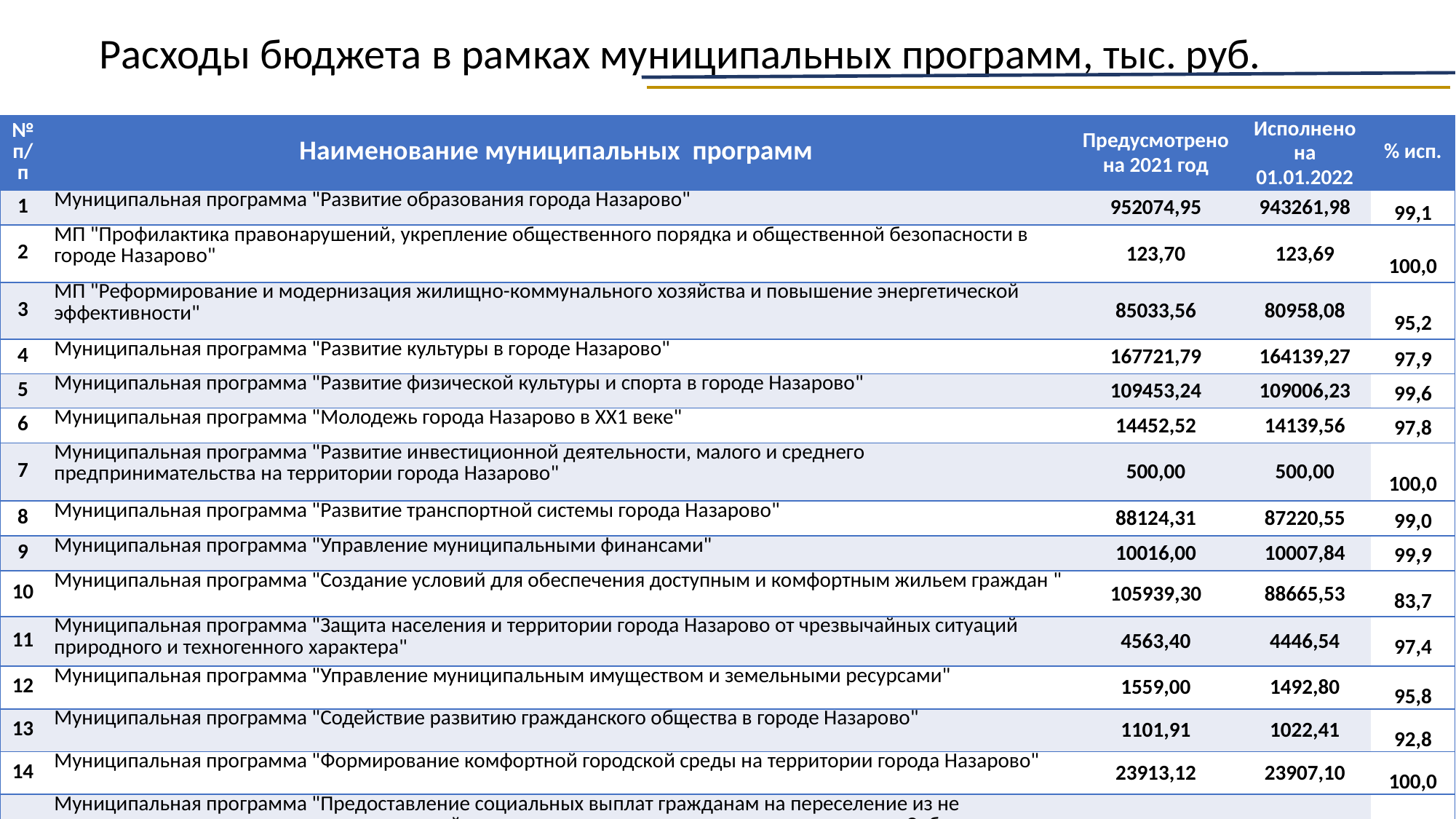

# Расходы бюджета в рамках муниципальных программ, тыс. руб.тыс
| № п/п | Наименование муниципальных программ | Предусмотрено на 2021 год | Исполнено на 01.01.2022 | % исп. |
| --- | --- | --- | --- | --- |
| 1 | Муниципальная программа "Развитие образования города Назарово" | 952074,95 | 943261,98 | 99,1 |
| 2 | МП "Профилактика правонарушений, укрепление общественного порядка и общественной безопасности в городе Назарово" | 123,70 | 123,69 | 100,0 |
| 3 | МП "Реформирование и модернизация жилищно-коммунального хозяйства и повышение энергетической эффективности" | 85033,56 | 80958,08 | 95,2 |
| 4 | Муниципальная программа "Развитие культуры в городе Назарово" | 167721,79 | 164139,27 | 97,9 |
| 5 | Муниципальная программа "Развитие физической культуры и спорта в городе Назарово" | 109453,24 | 109006,23 | 99,6 |
| 6 | Муниципальная программа "Молодежь города Назарово в ХХ1 веке" | 14452,52 | 14139,56 | 97,8 |
| 7 | Муниципальная программа "Развитие инвестиционной деятельности, малого и среднего предпринимательства на территории города Назарово" | 500,00 | 500,00 | 100,0 |
| 8 | Муниципальная программа "Развитие транспортной системы города Назарово" | 88124,31 | 87220,55 | 99,0 |
| 9 | Муниципальная программа "Управление муниципальными финансами" | 10016,00 | 10007,84 | 99,9 |
| 10 | Муниципальная программа "Создание условий для обеспечения доступным и комфортным жильем граждан " | 105939,30 | 88665,53 | 83,7 |
| 11 | Муниципальная программа "Защита населения и территории города Назарово от чрезвычайных ситуаций природного и техногенного характера" | 4563,40 | 4446,54 | 97,4 |
| 12 | Муниципальная программа "Управление муниципальным имуществом и земельными ресурсами" | 1559,00 | 1492,80 | 95,8 |
| 13 | Муниципальная программа "Содействие развитию гражданского общества в городе Назарово" | 1101,91 | 1022,41 | 92,8 |
| 14 | Муниципальная программа "Формирование комфортной городской среды на территории города Назарово" | 23913,12 | 23907,10 | 100,0 |
| 15 | Муниципальная программа "Предоставление социальных выплат гражданам на переселение из не предназначенных для проживания строений, созданных в период промышленного освоения Сибири и Дальнего Востока в городе Назарово" | 1546,08 | 1546,08 | 100,0 |
|  | ИТОГО | 1566122,88 | 1530437,66 | 97,7 |